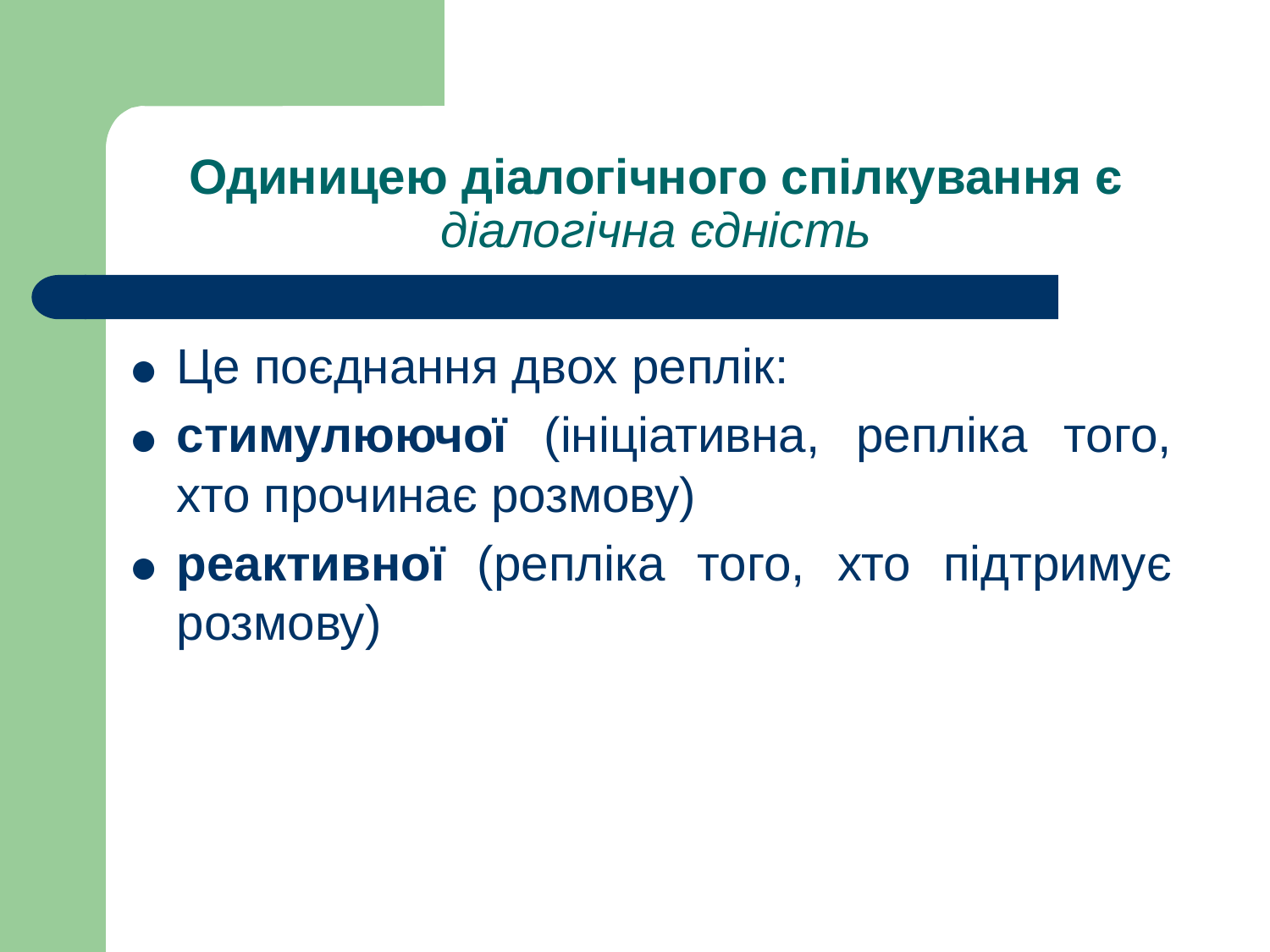

# Одиницею діалогічного спілкування є діалогічна єдність
Це поєднання двох реплік:
стимулюючої (ініціативна, репліка того, хто прочинає розмову)
реактивної (репліка того, хто підтримує розмову)